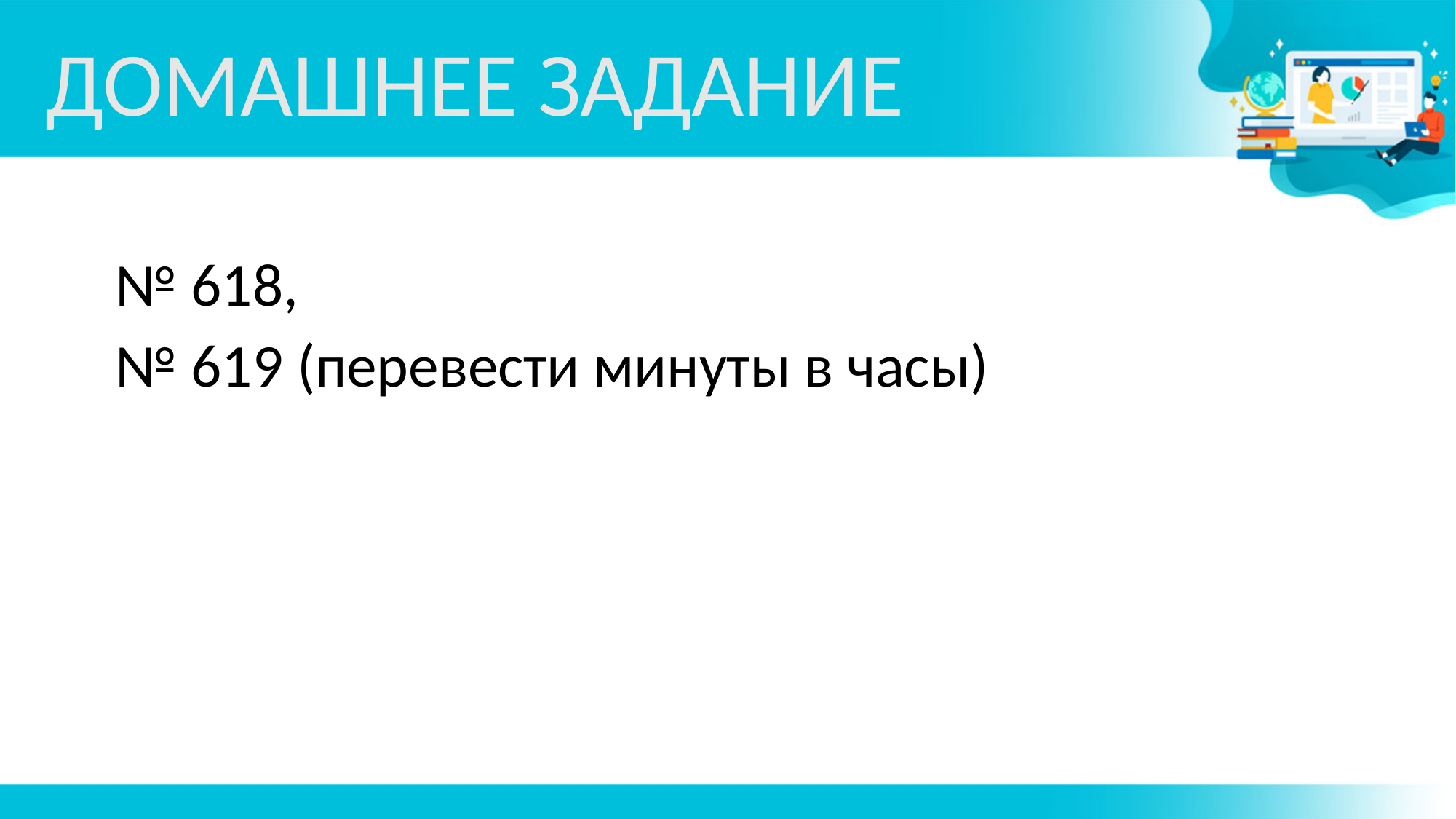

# ДОМАШНЕЕ ЗАДАНИЕ
№ 618,
№ 619 (перевести минуты в часы)